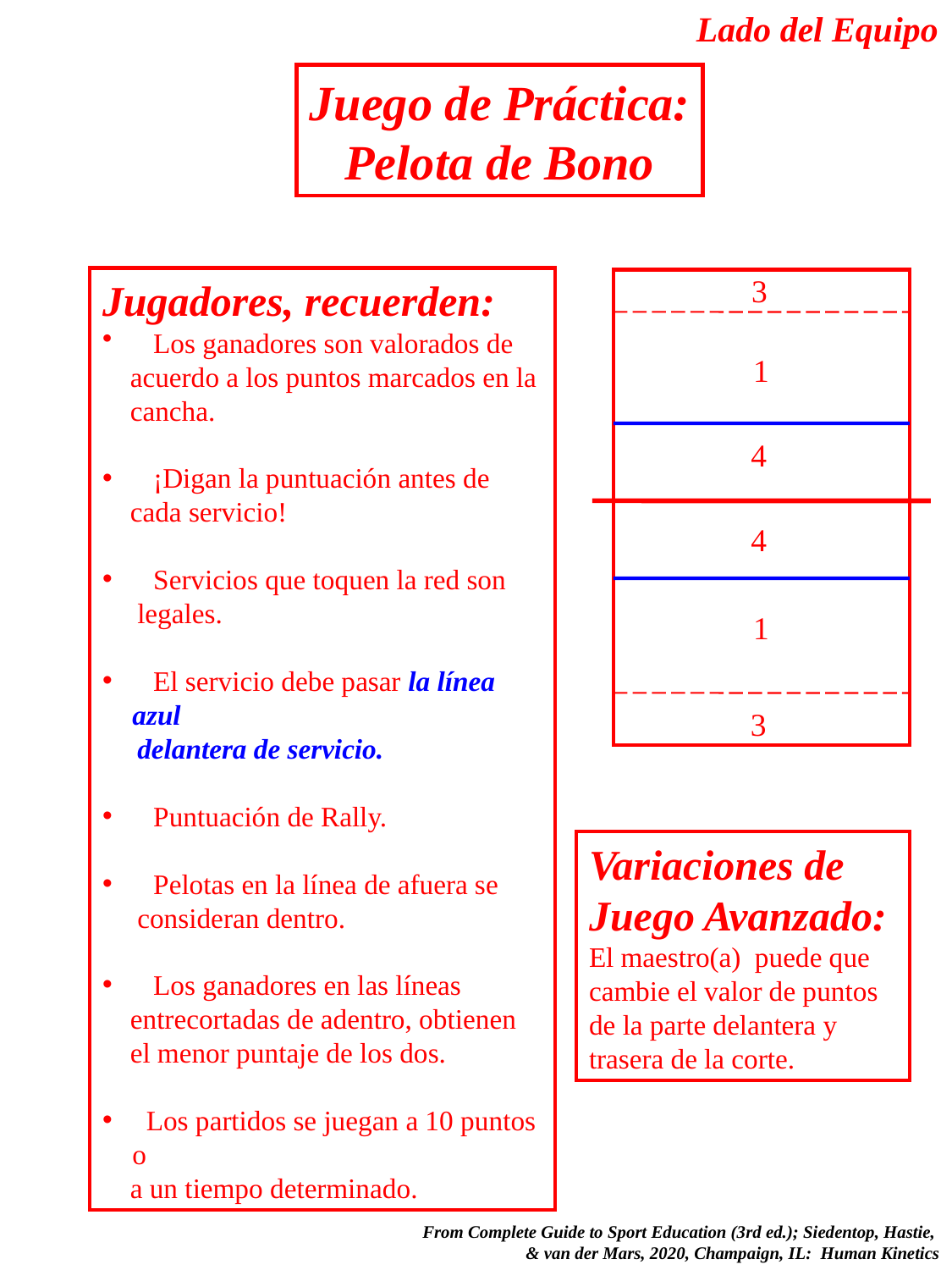

Lado del Equipo
Juego de Práctica:
Pelota de Bono
3
Jugadores, recuerden:
   Los ganadores son valorados de
    acuerdo a los puntos marcados en la
    cancha.

   ¡Digan la puntuación antes de
    cada servicio!

   Servicios que toquen la red son
     legales.

   El servicio debe pasar la línea azul
     delantera de servicio.

   Puntuación de Rally.

   Pelotas en la línea de afuera se
     consideran dentro.

   Los ganadores en las líneas
    entrecortadas de adentro, obtienen
    el menor puntaje de los dos.

  Los partidos se juegan a 10 puntos o
    a un tiempo determinado.
|  |
| --- |

1

4

4

1

3
Variaciones de Juego Avanzado:
El maestro(a)  puede que cambie el valor de puntos de la parte delantera y trasera de la corte.
 From Complete Guide to Sport Education (3rd ed.); Siedentop, Hastie,
& van der Mars, 2020, Champaign, IL:  Human Kinetics